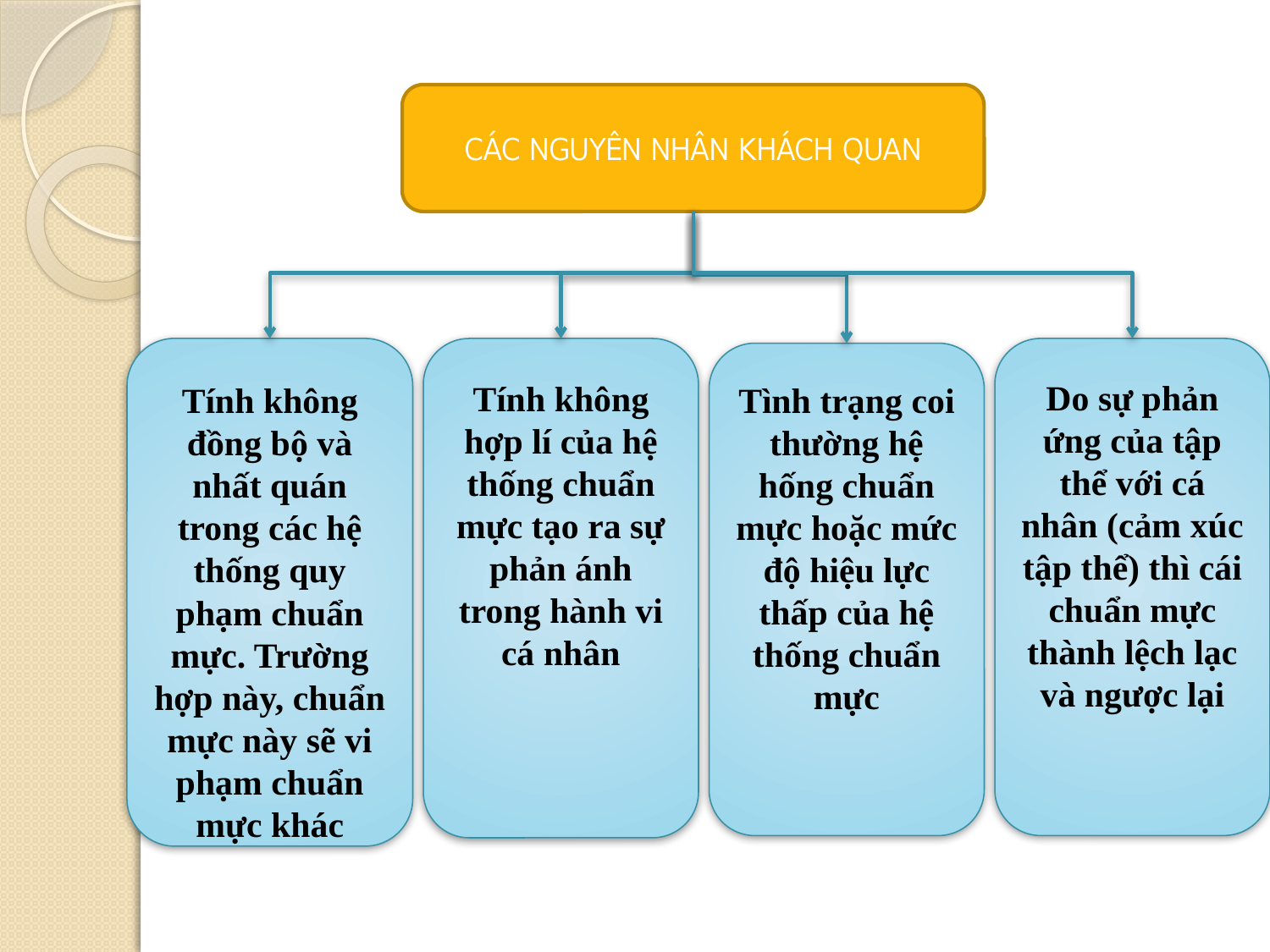

#

CÁC NGUYÊN NHÂN KHÁCH QUAN

Tính không đồng bộ và nhất quán trong các hệ thống quy phạm chuẩn mực. Trường hợp này, chuẩn mực này sẽ vi phạm chuẩn mực khác

Tính không hợp lí của hệ thống chuẩn mực tạo ra sự phản ánh trong hành vi cá nhân

Do sự phản ứng của tập thể với cá nhân (cảm xúc tập thể) thì cái chuẩn mực thành lệch lạc và ngược lại

Tình trạng coi thường hệ hống chuẩn mực hoặc mức độ hiệu lực thấp của hệ thống chuẩn mực